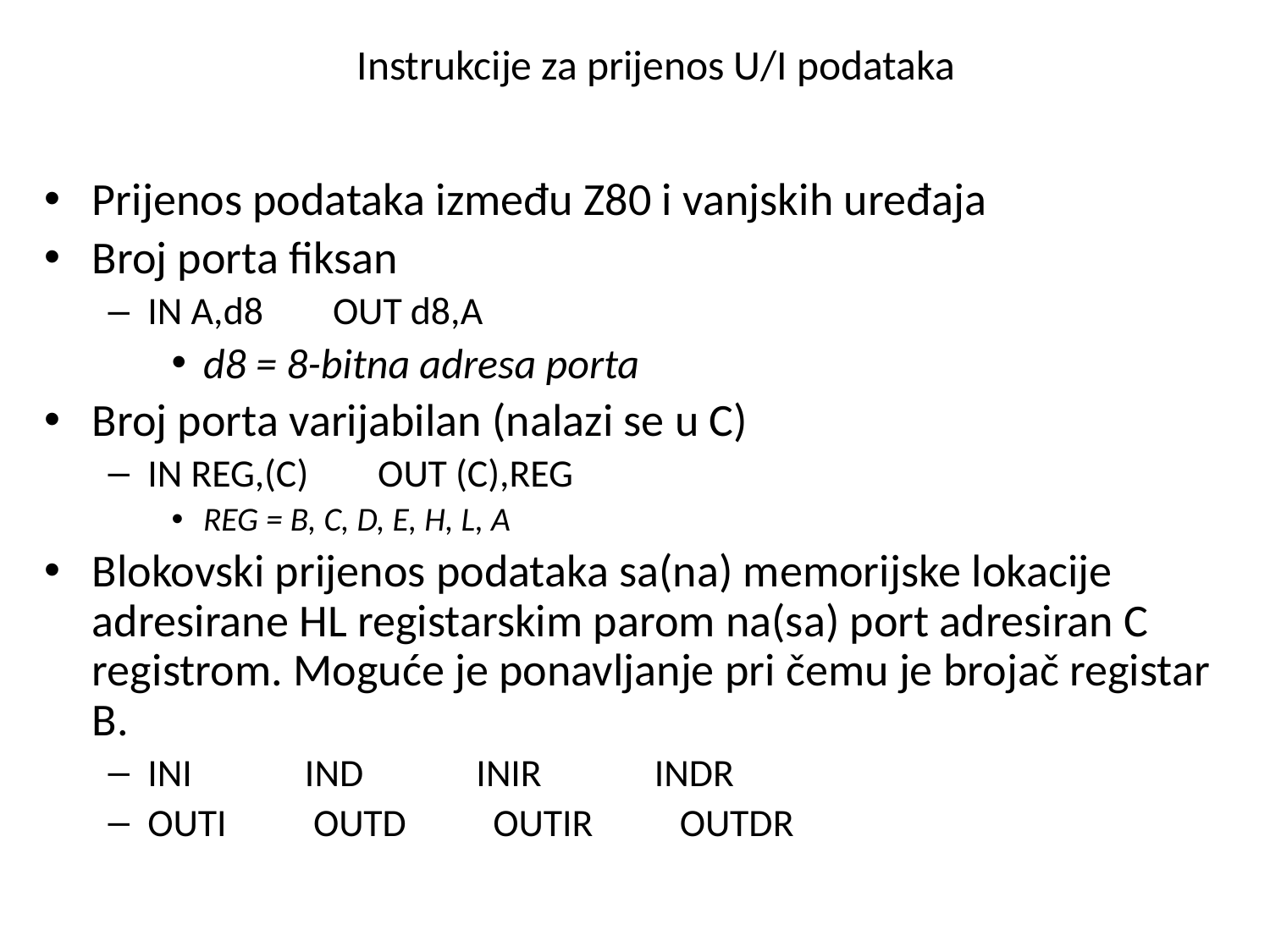

# Instrukcije za prijenos U/I podataka
Prijenos podataka između Z80 i vanjskih uređaja
Broj porta fiksan
IN A,d8        OUT d8,A
d8 = 8-bitna adresa porta
Broj porta varijabilan (nalazi se u C)
IN REG,(C)        OUT (C),REG
REG = B, C, D, E, H, L, A
Blokovski prijenos podataka sa(na) memorijske lokacije adresirane HL registarskim parom na(sa) port adresiran C registrom. Moguće je ponavljanje pri čemu je brojač registar B.
INI             IND             INIR             INDR
OUTI          OUTD          OUTIR          OUTDR